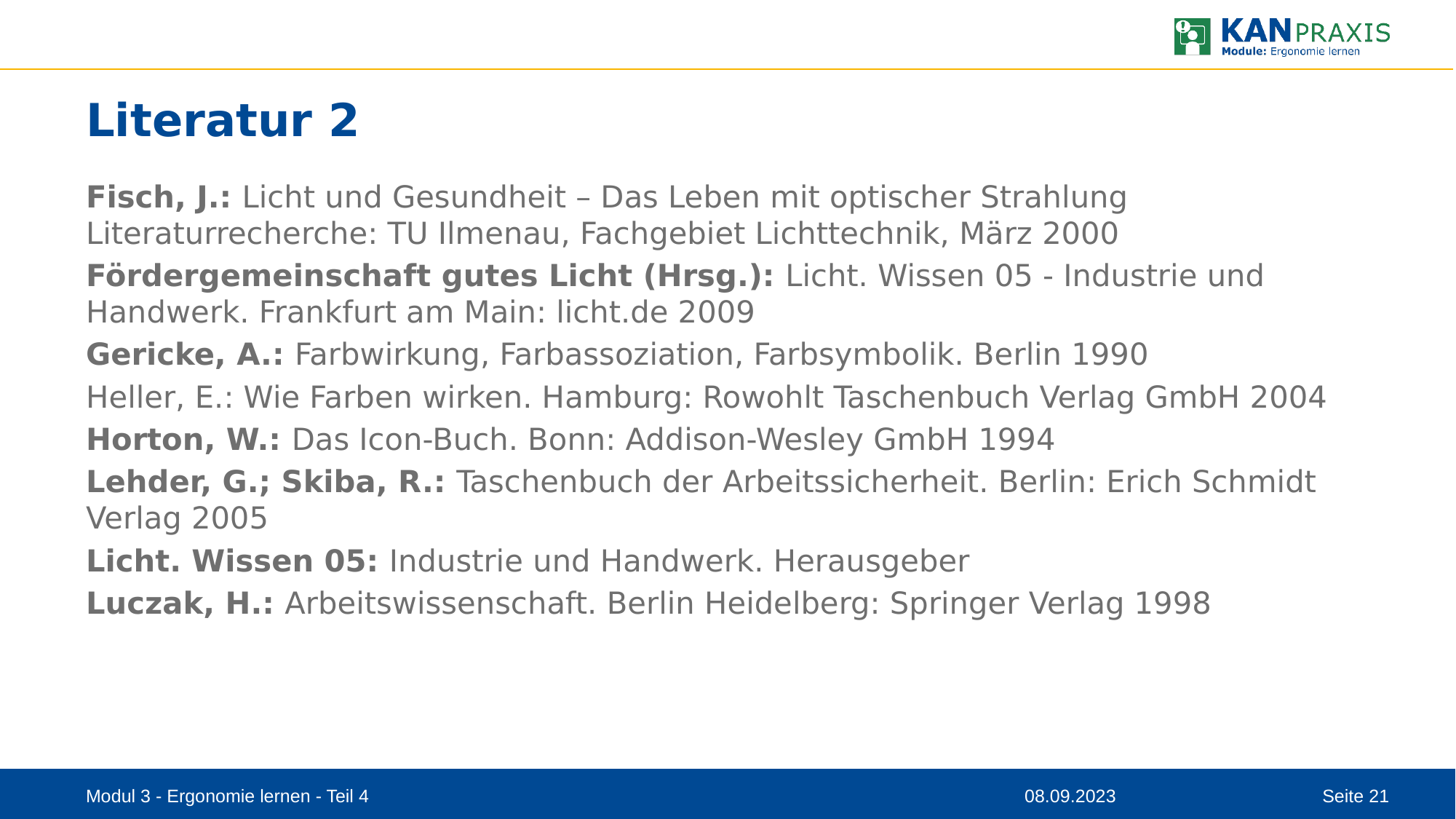

# Literatur 2
Fisch, J.: Licht und Gesundheit – Das Leben mit optischer Strahlung Literaturrecherche: TU Ilmenau, Fachgebiet Lichttechnik, März 2000
Fördergemeinschaft gutes Licht (Hrsg.): Licht. Wissen 05 - Industrie und Handwerk. Frankfurt am Main: licht.de 2009
Gericke, A.: Farbwirkung, Farbassoziation, Farbsymbolik. Berlin 1990
Heller, E.: Wie Farben wirken. Hamburg: Rowohlt Taschenbuch Verlag GmbH 2004
Horton, W.: Das Icon-Buch. Bonn: Addison-Wesley GmbH 1994
Lehder, G.; Skiba, R.: Taschenbuch der Arbeitssicherheit. Berlin: Erich Schmidt Verlag 2005
Licht. Wissen 05: Industrie und Handwerk. Herausgeber
Luczak, H.: Arbeitswissenschaft. Berlin Heidelberg: Springer Verlag 1998
Modul 3 - Ergonomie lernen - Teil 4
08.09.2023
Seite 21